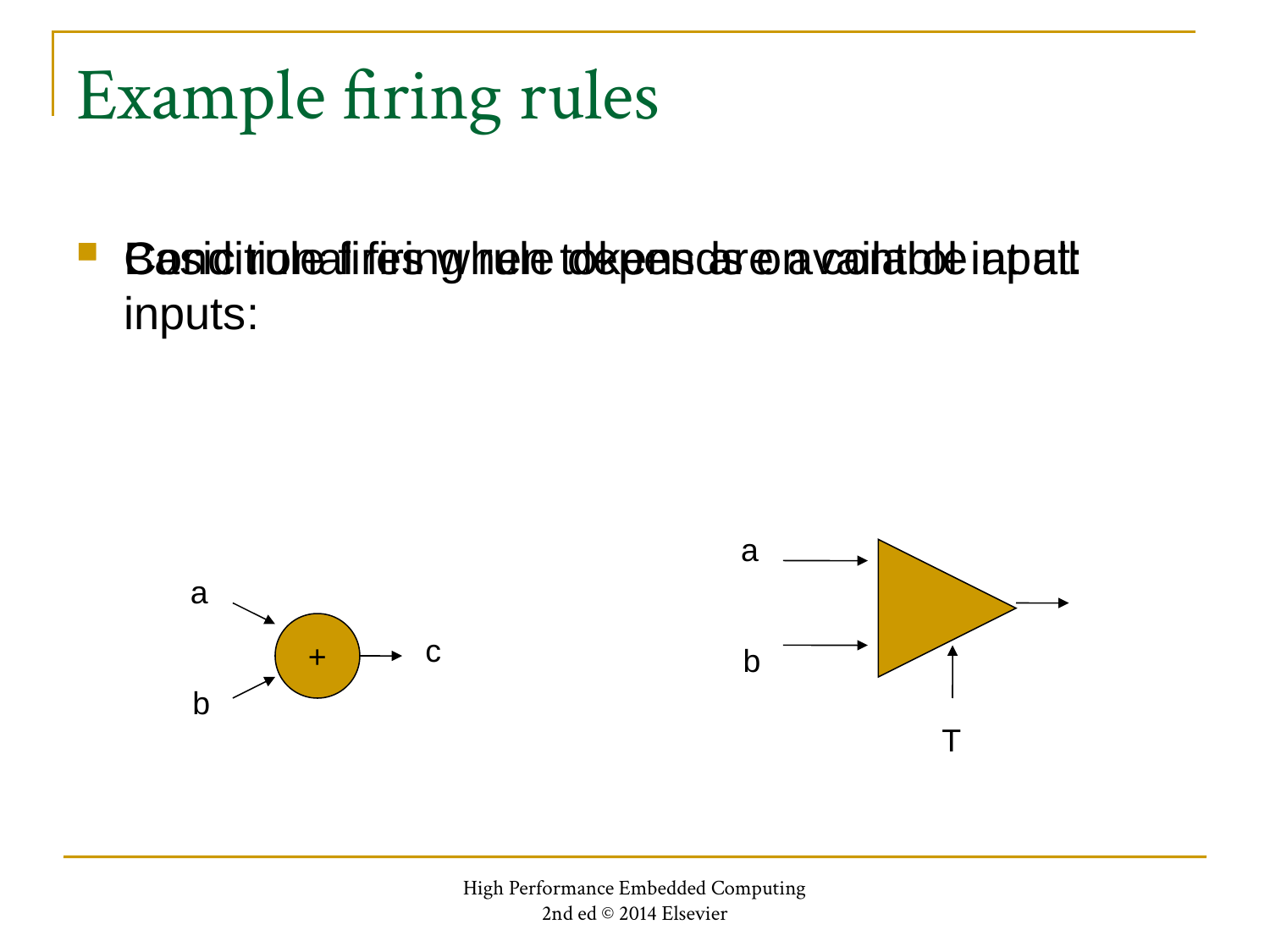

# Example firing rules
Basic rule fires when tokens are available at all inputs:
Conditional firing rule depends on control input:
a

a

+
c
b

b

T
High Performance Embedded Computing 2nd ed © 2014 Elsevier